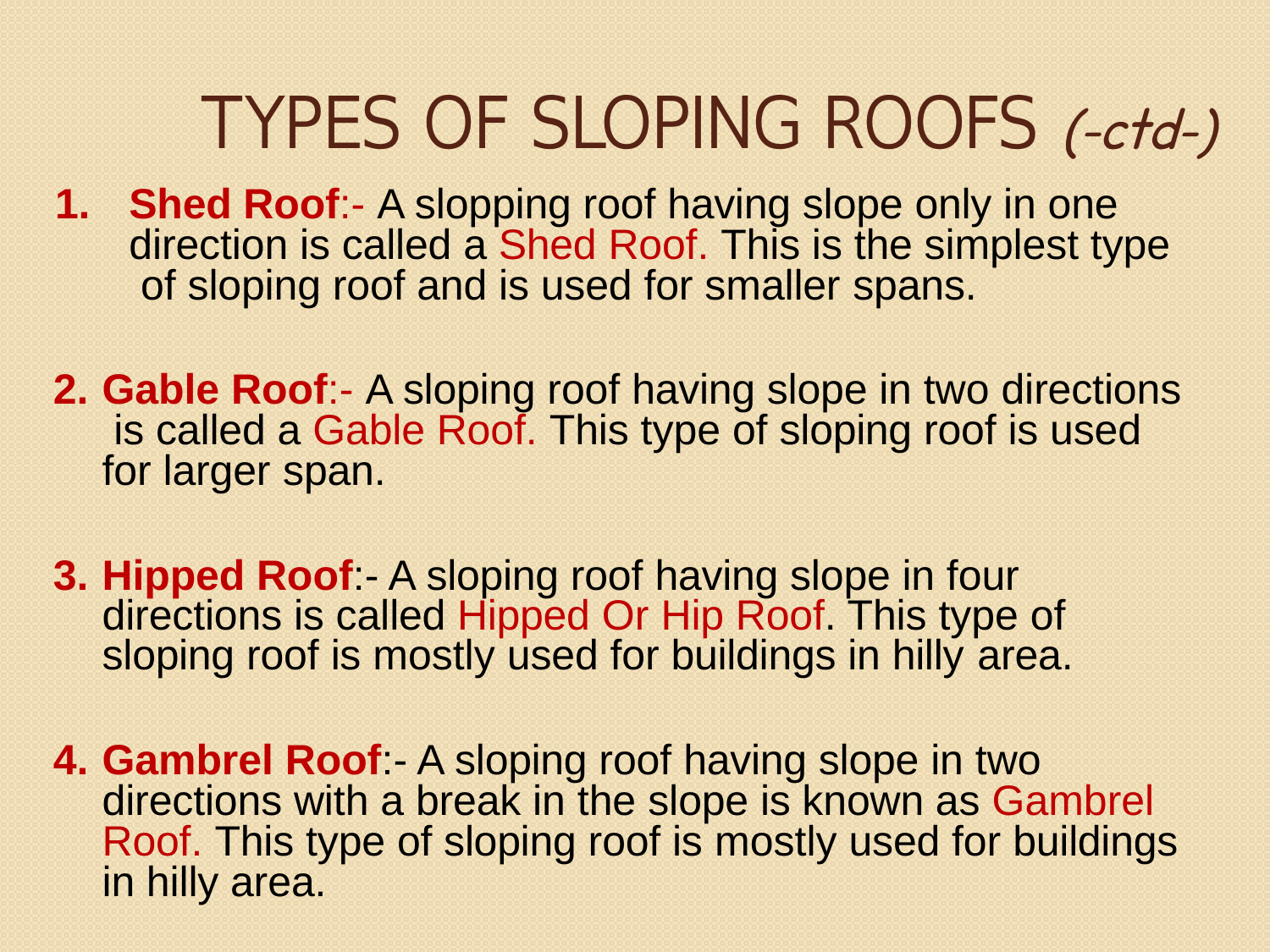

# TYPES OF SLOPING ROOFS (-ctd-)
Shed Roof:- A slopping roof having slope only in one  direction is called a Shed Roof. This is the simplest type  of sloping roof and is used for smaller spans.

Gable Roof:- A sloping roof having slope in two directions  is called a Gable Roof. This type of sloping roof is used  for larger span.

Hipped Roof:- A sloping roof having slope in four  directions is called Hipped Or Hip Roof. This type of  sloping roof is mostly used for buildings in hilly area.

Gambrel Roof:- A sloping roof having slope in two  directions with a break in the slope is known as Gambrel  Roof. This type of sloping roof is mostly used for buildings  in hilly area.